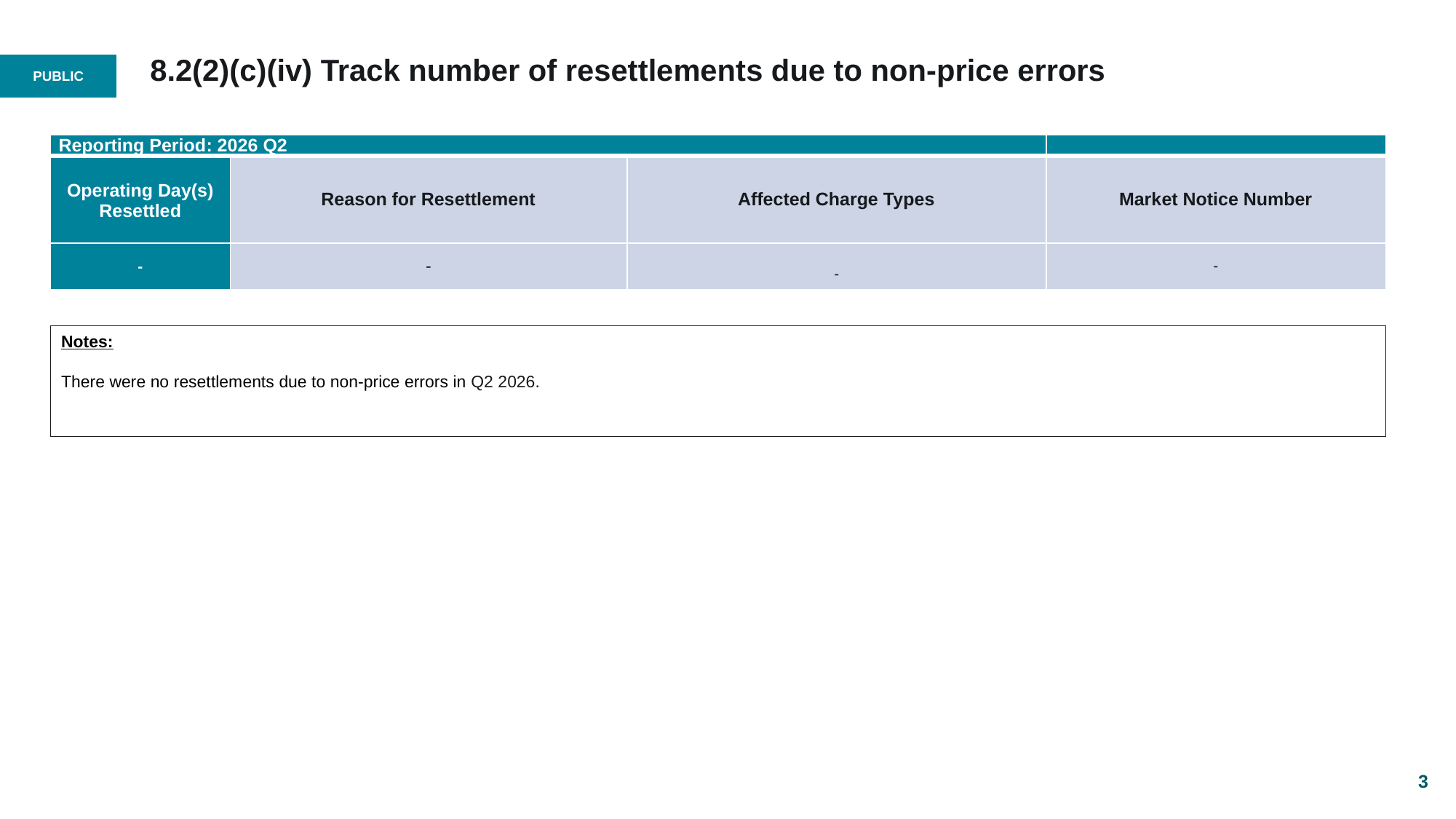

# 8.2(2)(c)(iv) Track number of resettlements due to non-price errors
| Reporting Period: 2026 Q2 |  |  |  |
| --- | --- | --- | --- |
| Operating Day(s) Resettled | Reason for Resettlement | Affected Charge Types | Market Notice Number |
| - | - | - | - |
Notes:

There were no resettlements due to non-price errors in Q2 2026.

3